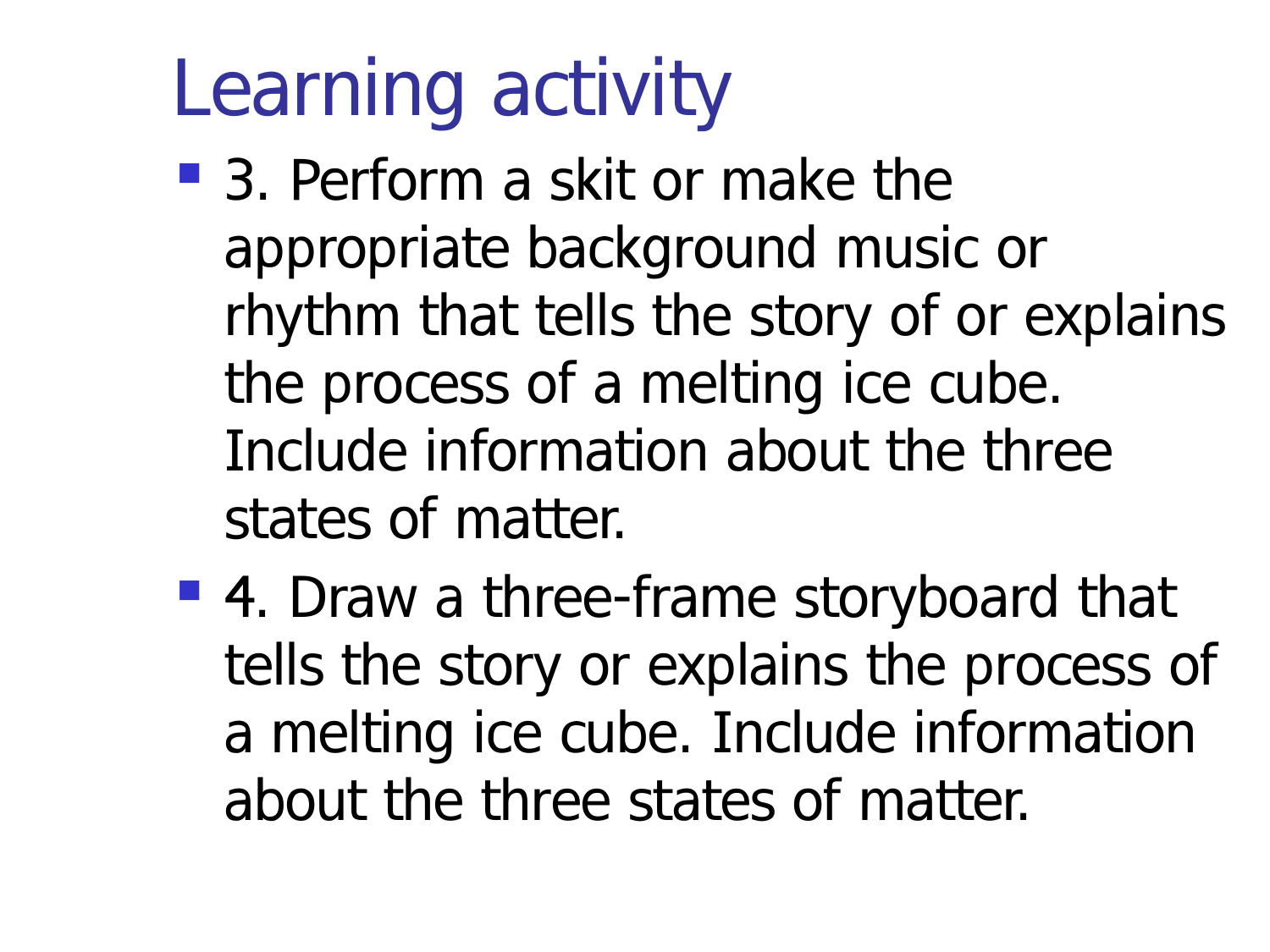

# Learning activity
3. Perform a skit or make the appropriate background music or rhythm that tells the story of or explains the process of a melting ice cube. Include information about the three states of matter.
4. Draw a three-frame storyboard that tells the story or explains the process of a melting ice cube. Include information about the three states of matter.